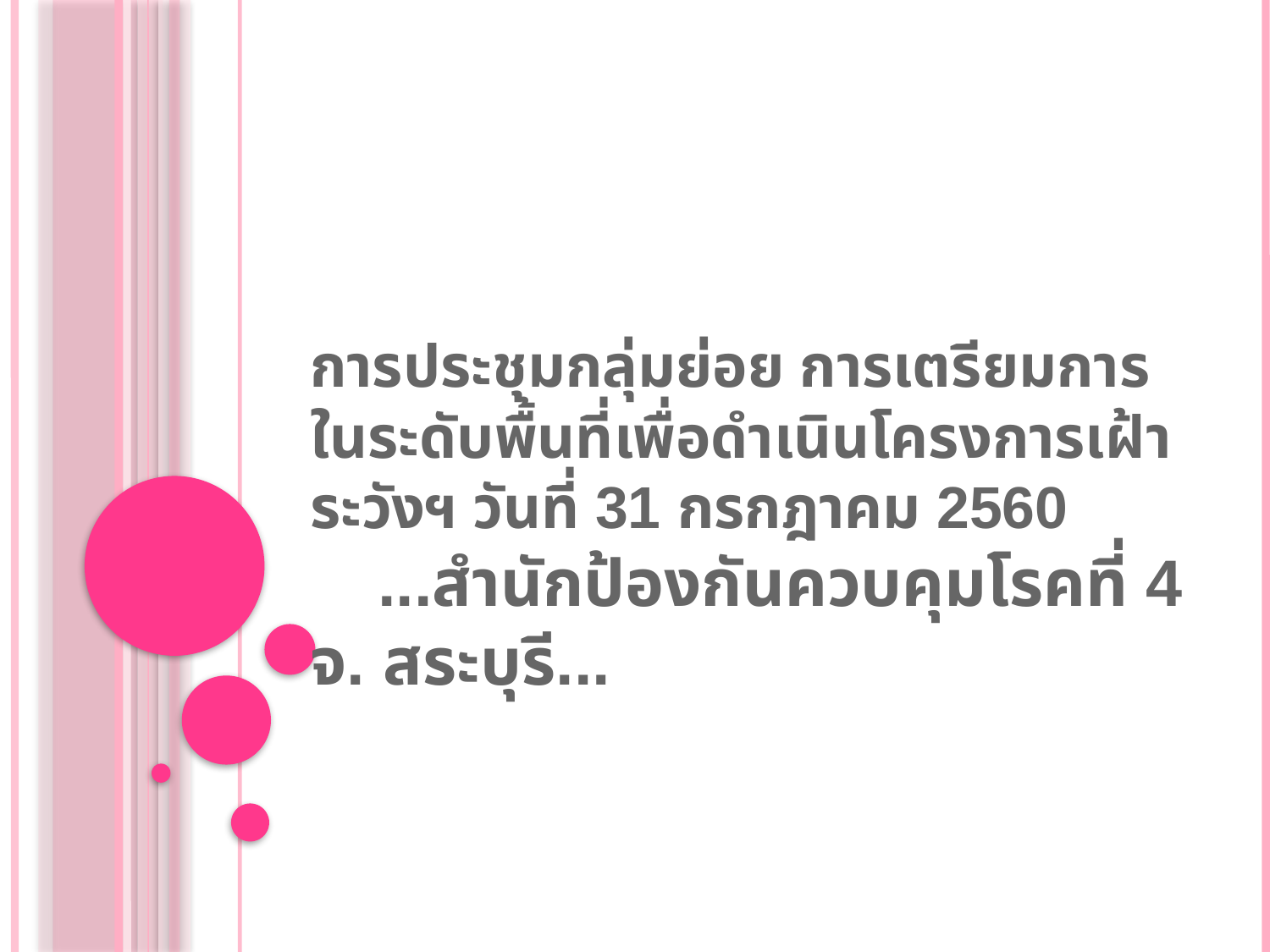

# การประชุมกลุ่มย่อย การเตรียมการในระดับพื้นที่เพื่อดำเนินโครงการเฝ้าระวังฯ วันที่ 31 กรกฎาคม 2560 ...สำนักป้องกันควบคุมโรคที่ 4 จ. สระบุรี...